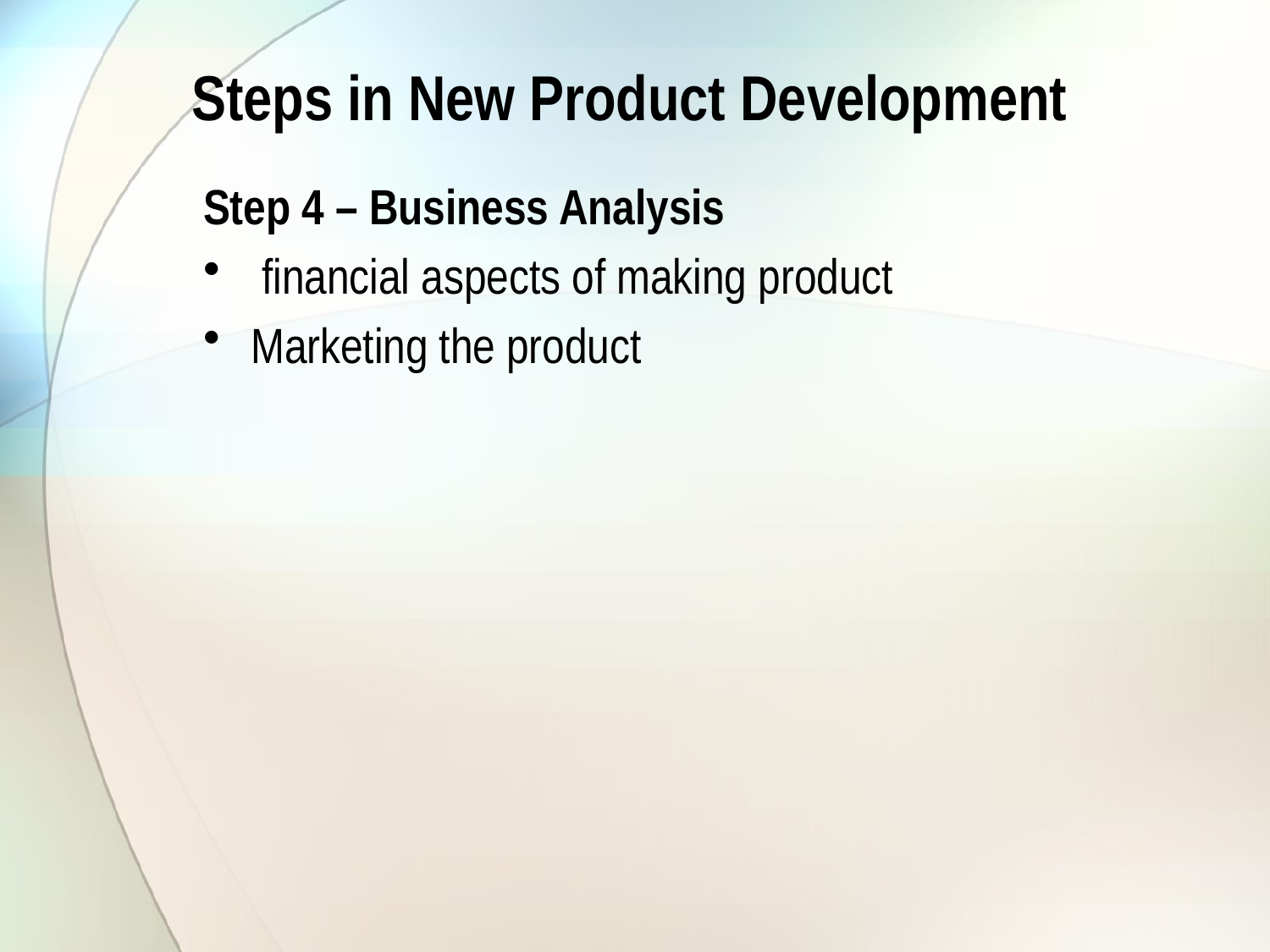

# Steps in New Product Development
Step 4 – Business Analysis
 financial aspects of making product
Marketing the product